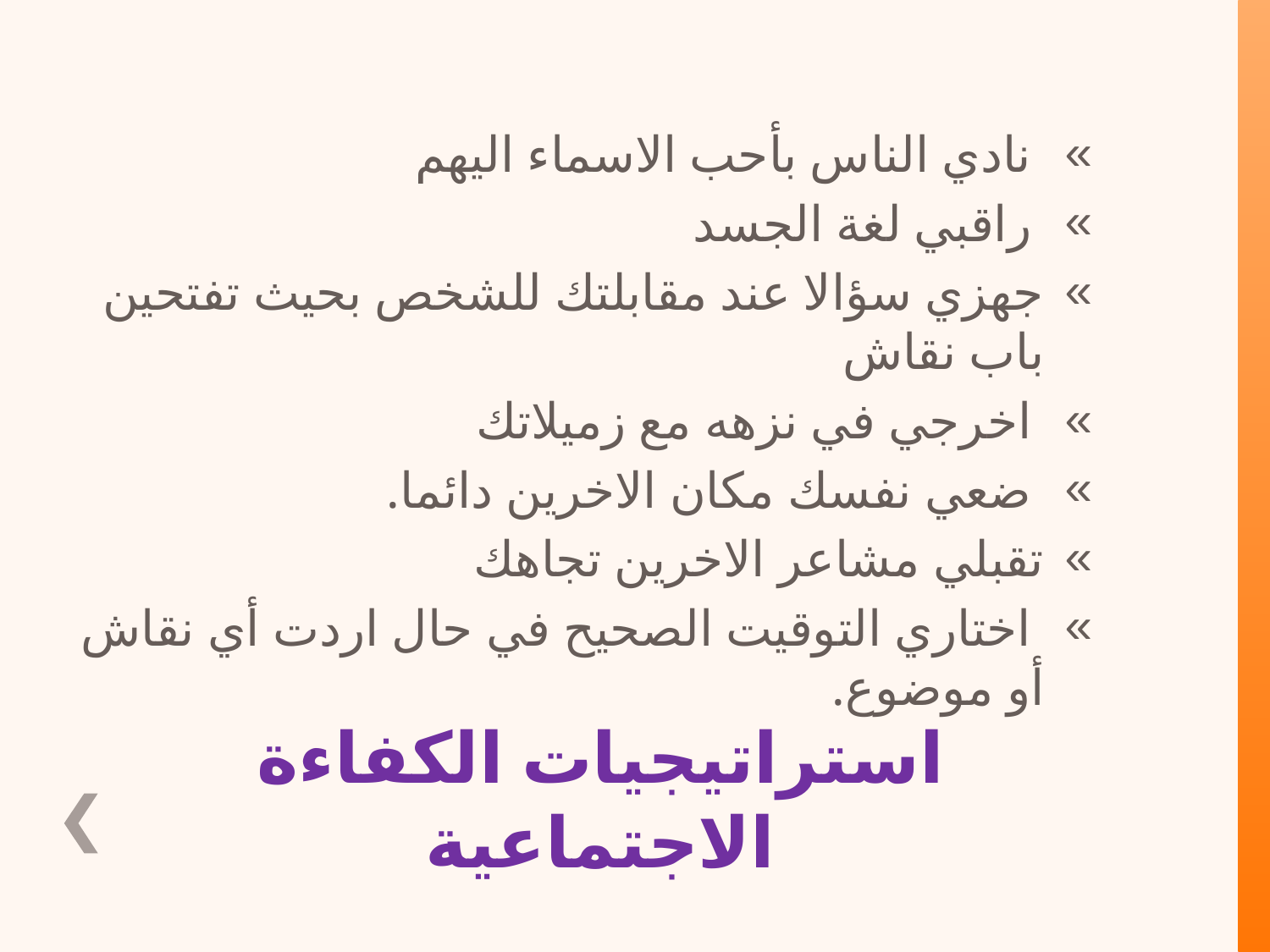

نادي الناس بأحب الاسماء اليهم
 راقبي لغة الجسد
جهزي سؤالا عند مقابلتك للشخص بحيث تفتحين باب نقاش
 اخرجي في نزهه مع زميلاتك
 ضعي نفسك مكان الاخرين دائما.
تقبلي مشاعر الاخرين تجاهك
 اختاري التوقيت الصحيح في حال اردت أي نقاش أو موضوع.
# استراتيجيات الكفاءة الاجتماعية